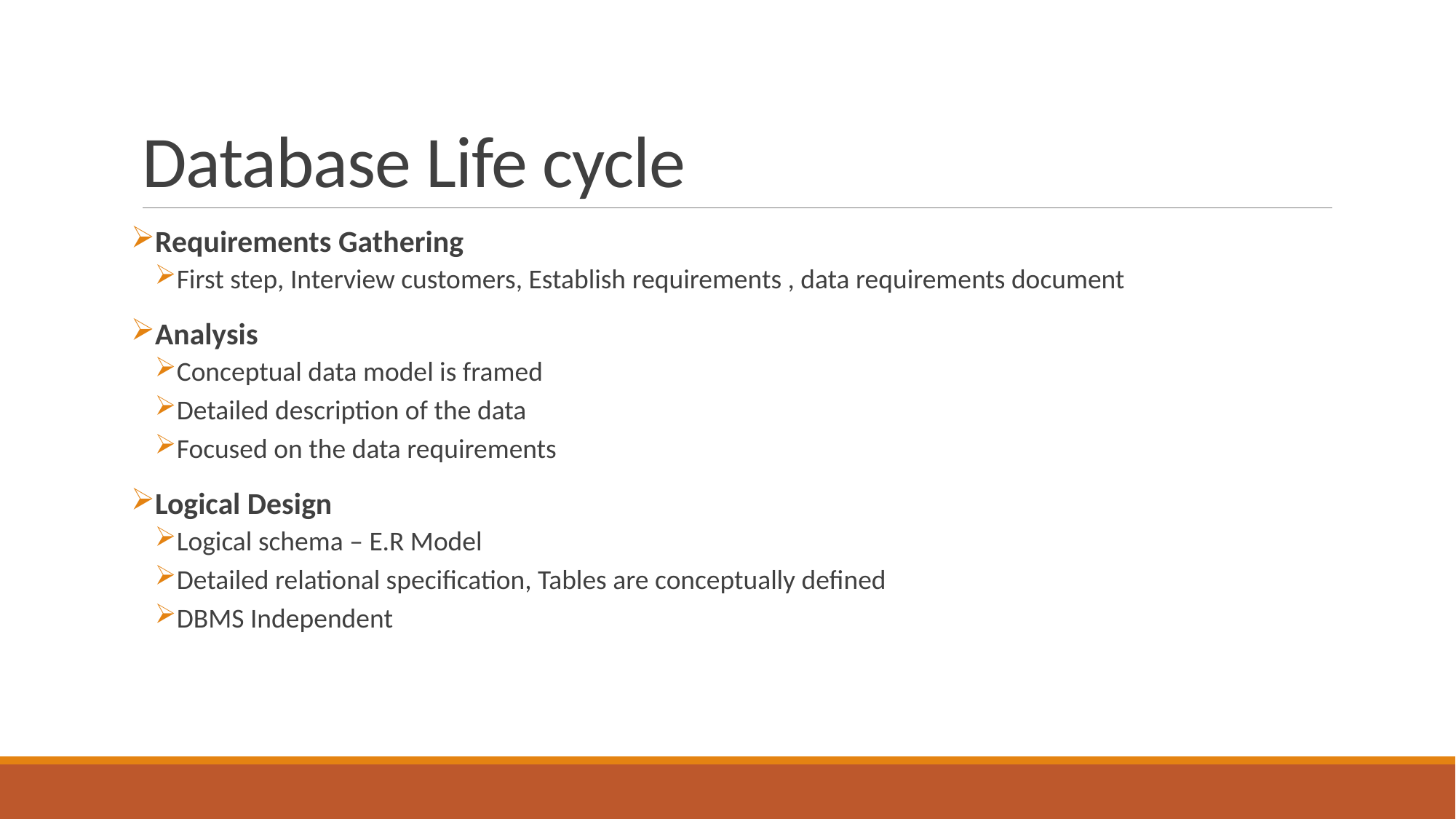

# Database Life cycle
Requirements Gathering
First step, Interview customers, Establish requirements , data requirements document
Analysis
Conceptual data model is framed
Detailed description of the data
Focused on the data requirements
Logical Design
Logical schema – E.R Model
Detailed relational specification, Tables are conceptually defined
DBMS Independent